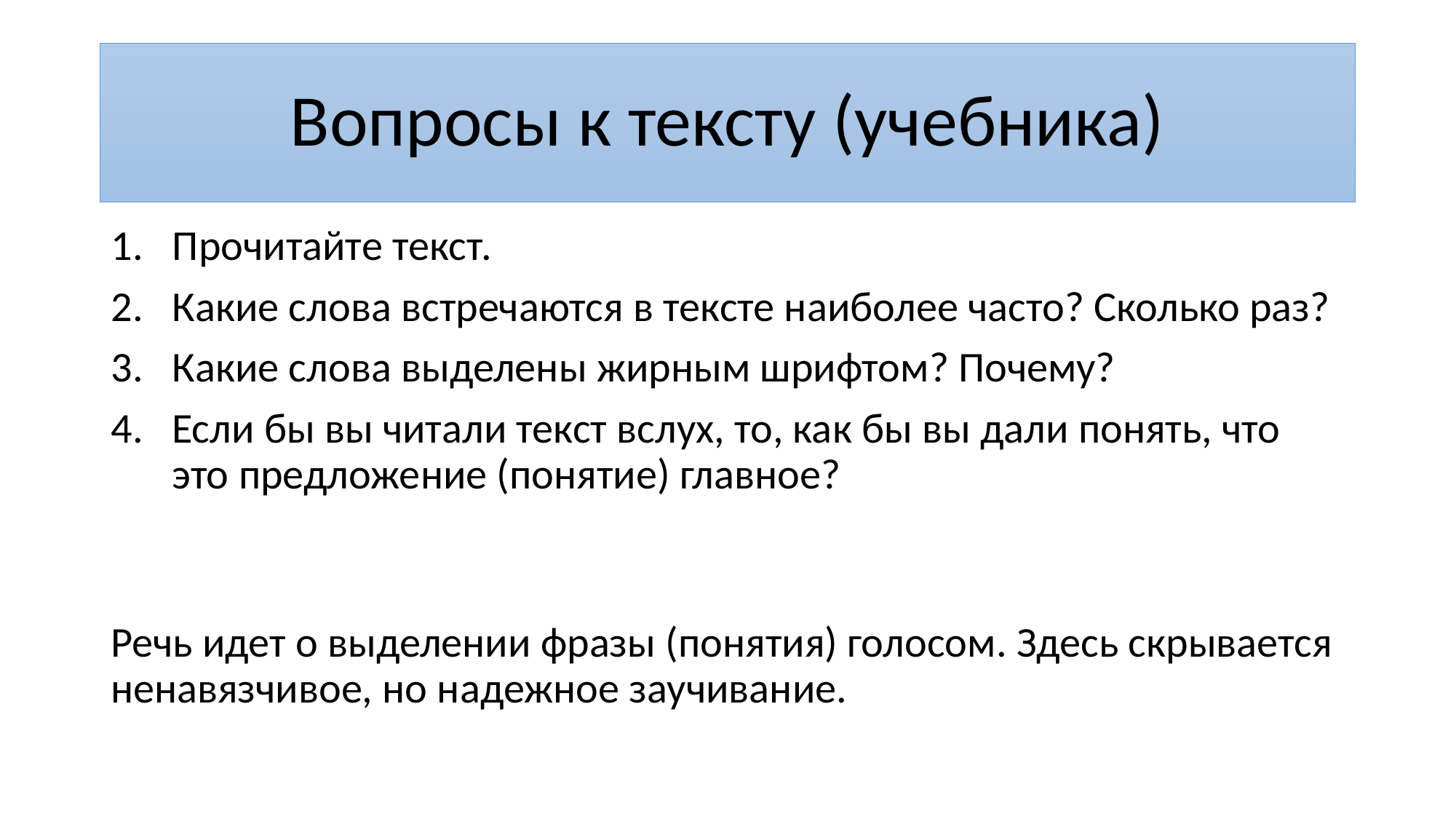

# Вопросы к тексту (учебника)
Прочитайте текст.
Какие слова встречаются в тексте наиболее часто? Сколько раз?
Какие слова выделены жирным шрифтом? Почему?
Если бы вы читали текст вслух, то, как бы вы дали понять, что это предложение (понятие) главное?

Речь идет о выделении фразы (понятия) голосом. Здесь скрывается ненавязчивое, но надежное заучивание.